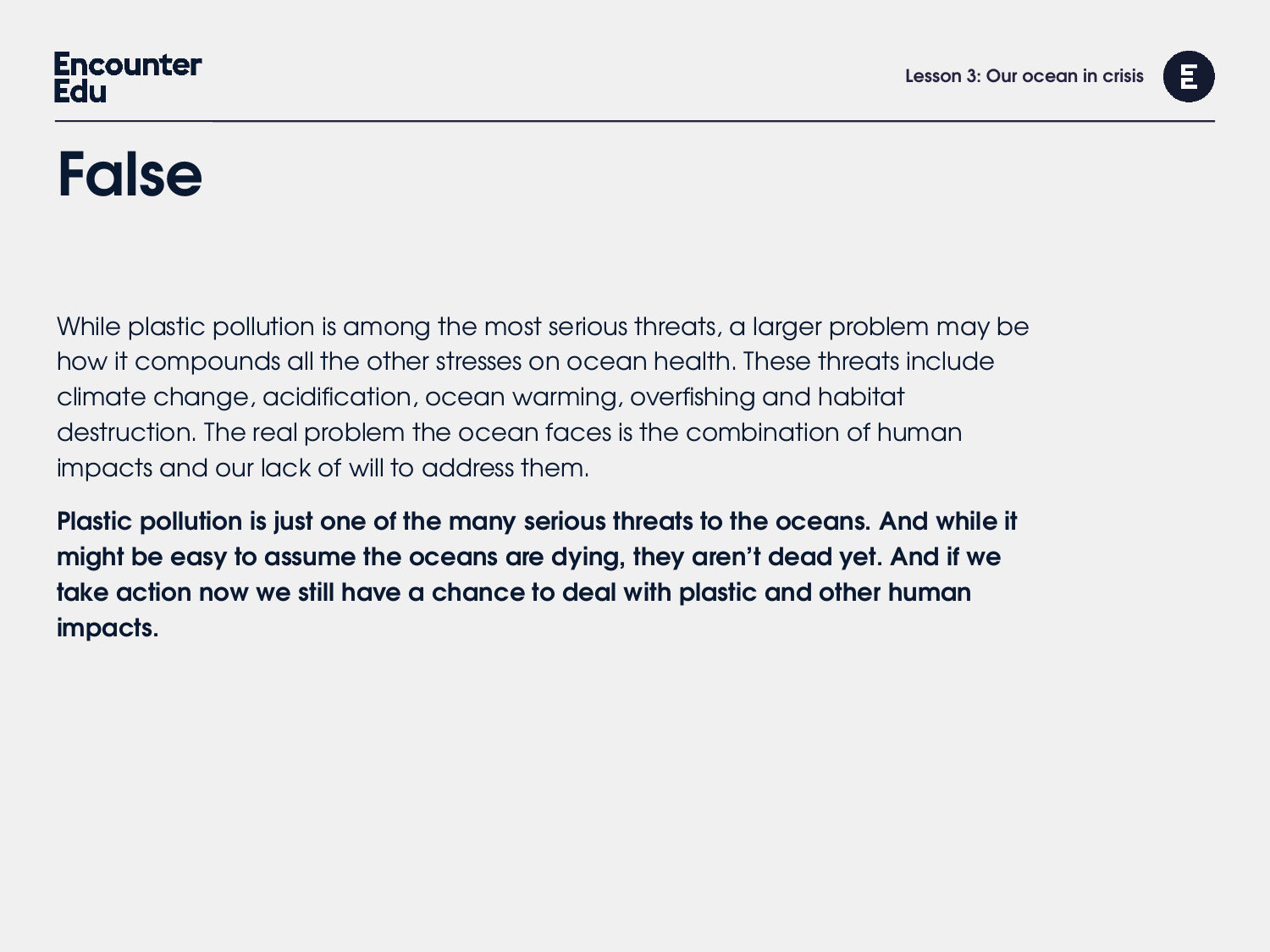

# Lesson 3: Our ocean in crisis
False
While plastic pollution is among the most serious threats, a larger problem may be how it compounds all the other stresses on ocean health. These threats include climate change, acidification, ocean warming, overfishing and habitat destruction. The real problem the ocean faces is the combination of human impacts and our lack of will to address them.
Plastic pollution is just one of the many serious threats to the oceans. And while it might be easy to assume the oceans are dying, they aren’t dead yet. And if we take action now we still have a chance to deal with plastic and other human impacts.